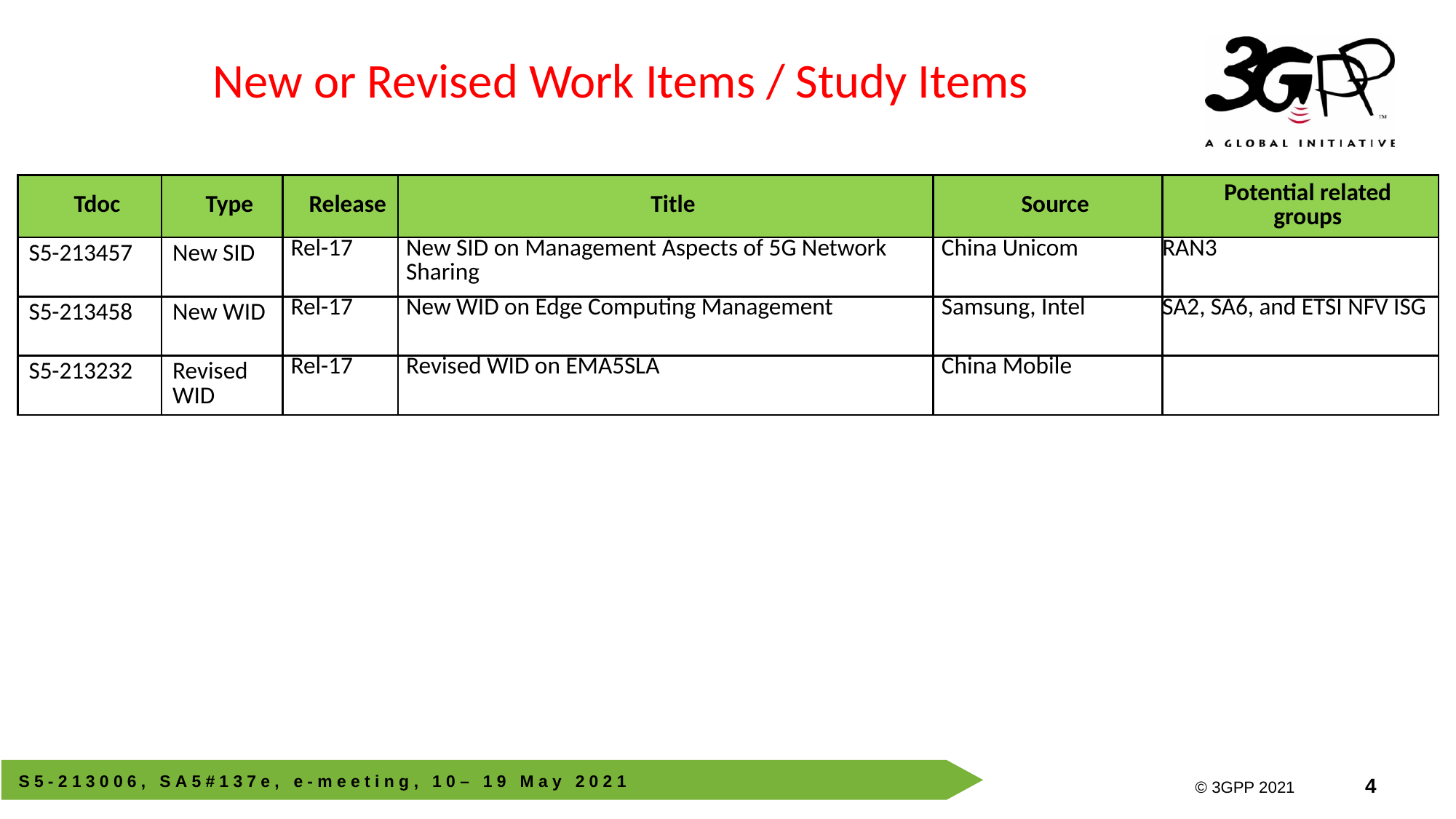

New or Revised Work Items / Study Items
| Tdoc | Type | Release | Title | Source | Potential related groups |
| --- | --- | --- | --- | --- | --- |
| S5-213457 | New SID | Rel-17 | New SID on Management Aspects of 5G Network Sharing | China Unicom | RAN3 |
| S5-213458 | New WID | Rel-17 | New WID on Edge Computing Management | Samsung, Intel | SA2, SA6, and ETSI NFV ISG |
| S5-213232 | Revised WID | Rel-17 | Revised WID on EMA5SLA | China Mobile |  |